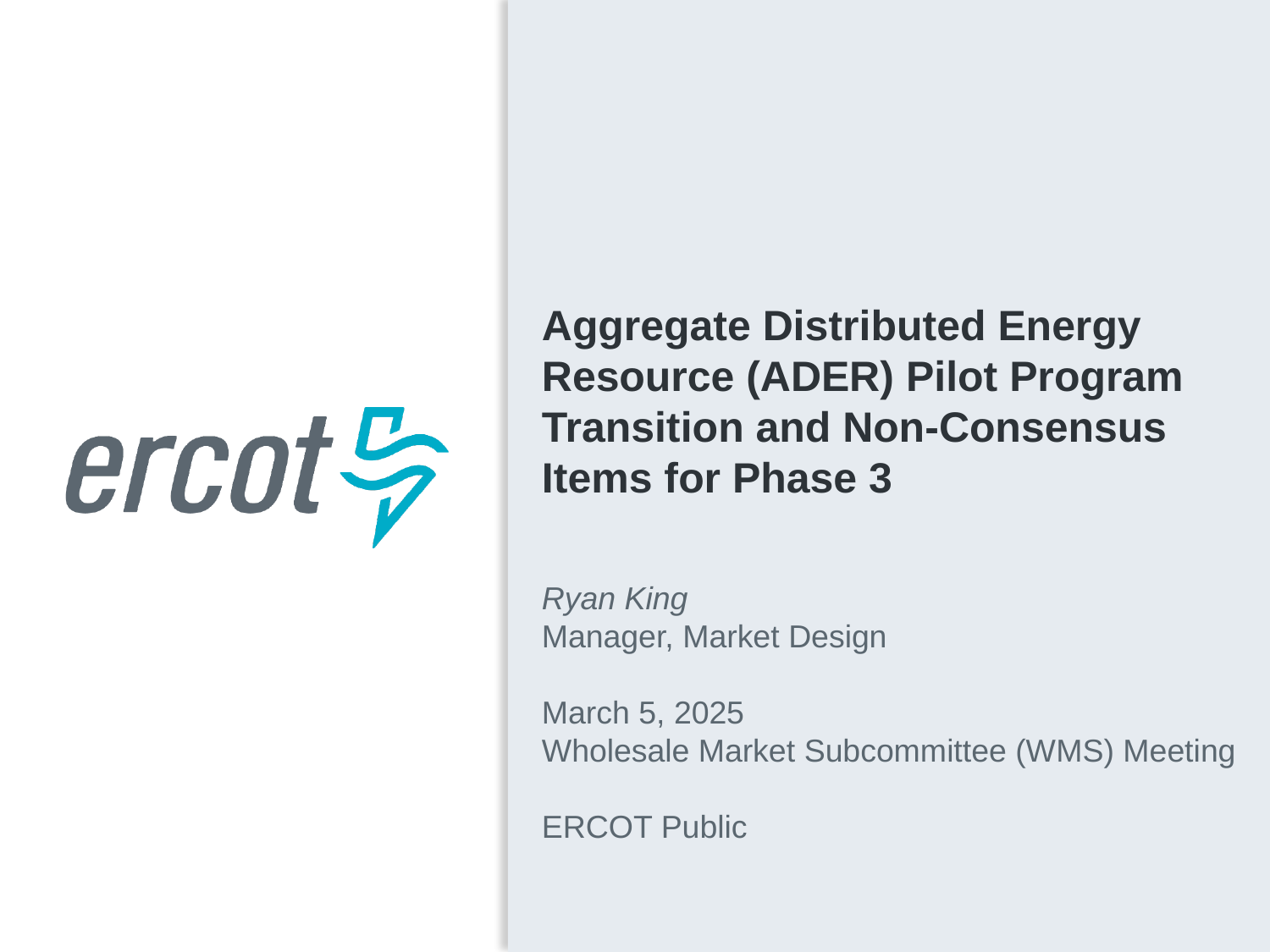

Aggregate Distributed Energy Resource (ADER) Pilot Program Transition and Non-Consensus Items for Phase 3

Ryan King
Manager, Market Design

March 5, 2025
Wholesale Market Subcommittee (WMS) Meeting

ERCOT Public